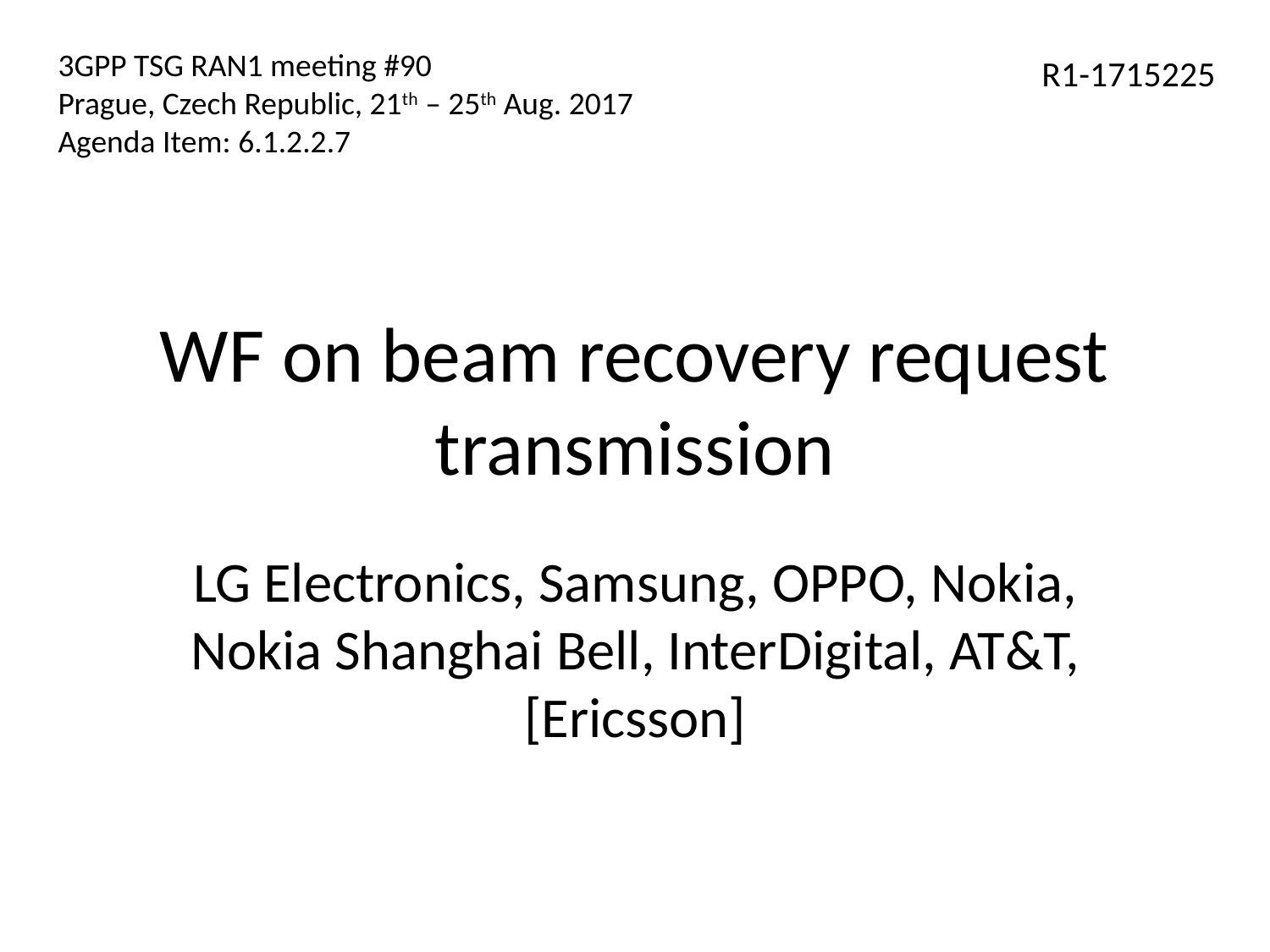

3GPP TSG RAN1 meeting #90
Prague, Czech Republic, 21th – 25th Aug. 2017
Agenda Item: 6.1.2.2.7
R1-1715225
# WF on beam recovery request transmission
LG Electronics, Samsung, OPPO, Nokia, Nokia Shanghai Bell, InterDigital, AT&T, [Ericsson]